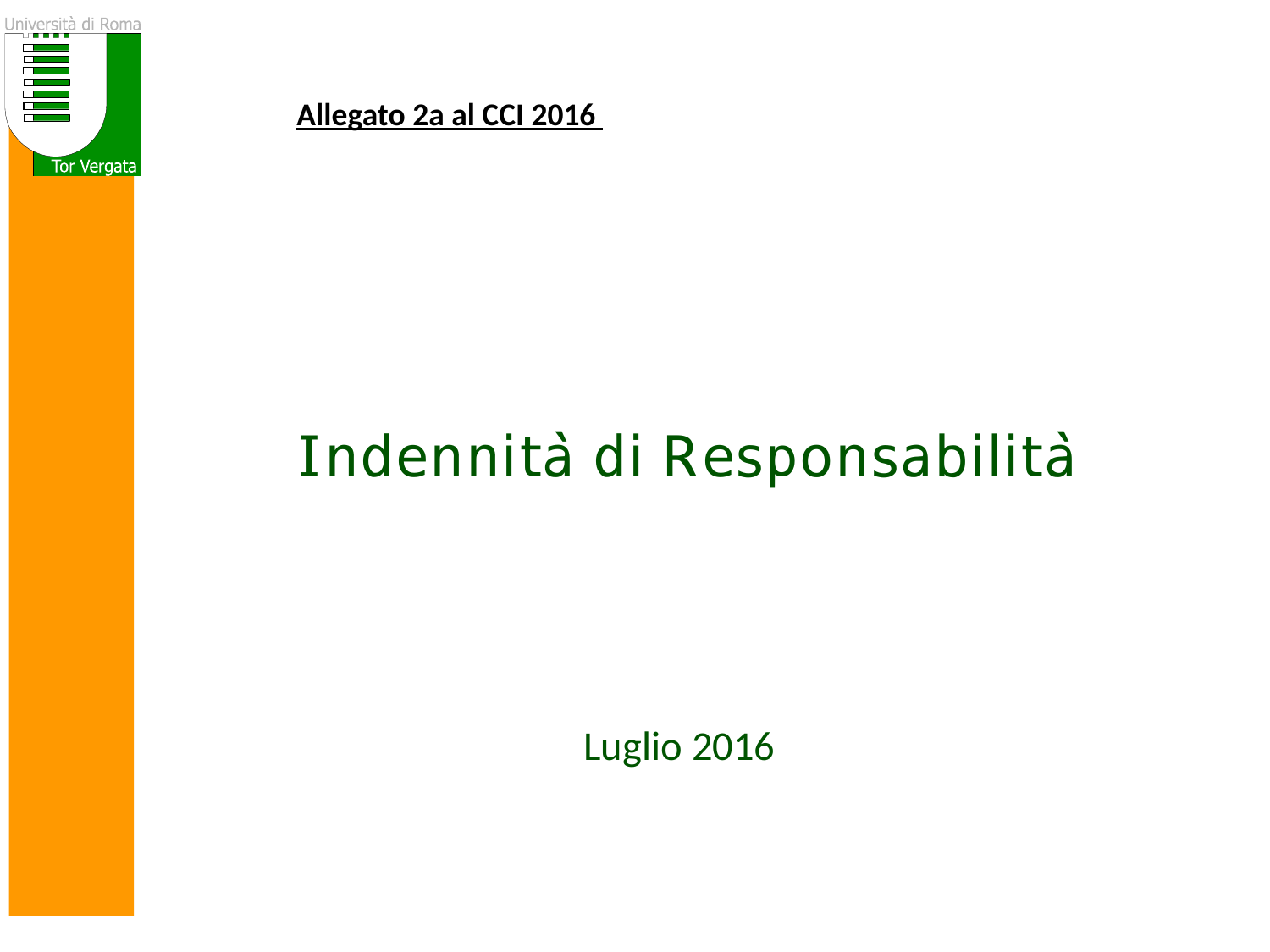

Allegato 2a al CCI 2016
# Indennità di Responsabilità
Luglio 2016